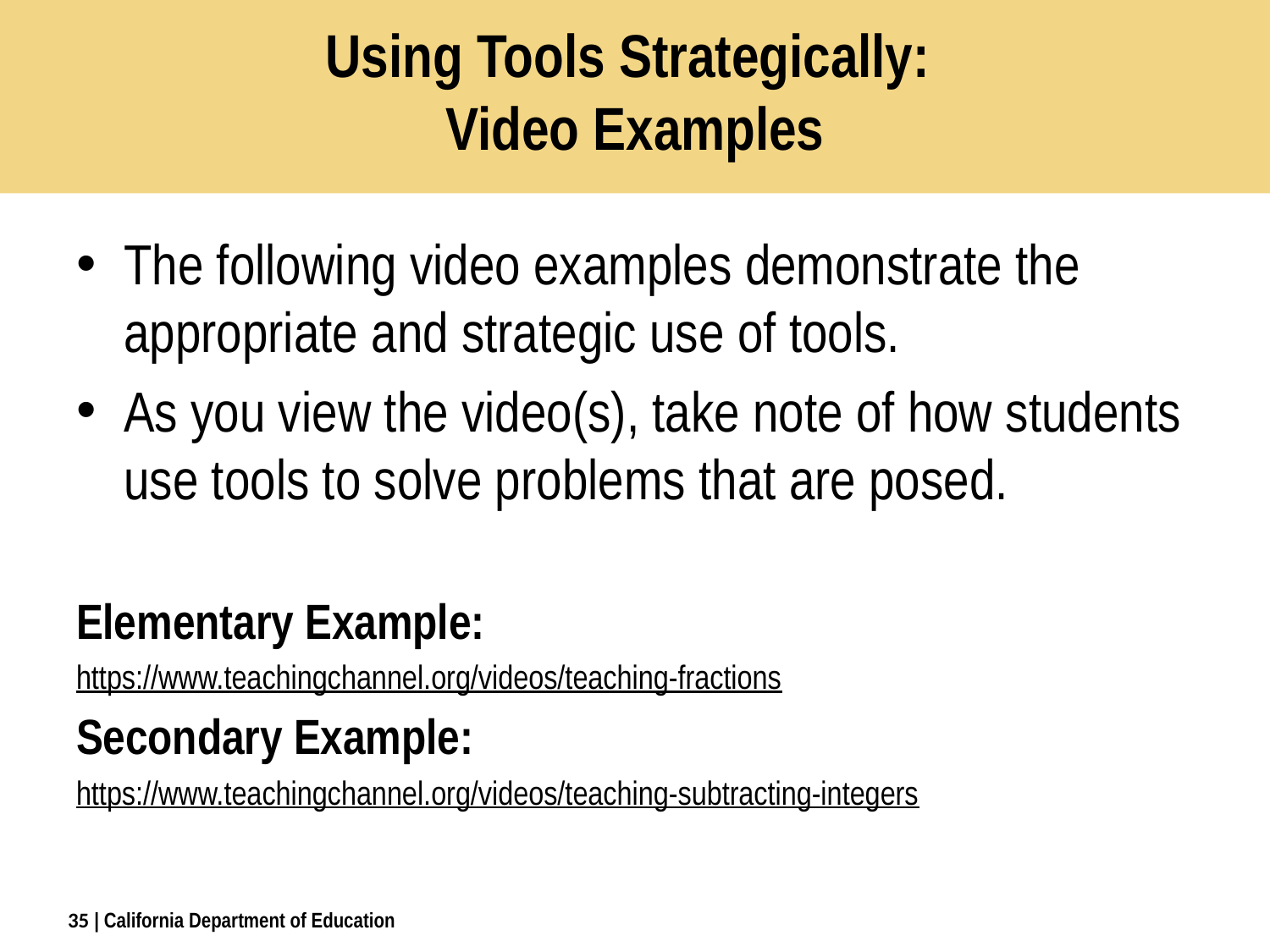

# Using Tools Strategically: Video Examples
The following video examples demonstrate the appropriate and strategic use of tools.
As you view the video(s), take note of how students use tools to solve problems that are posed.

Elementary Example:
https://www.teachingchannel.org/videos/teaching-fractions
Secondary Example:
https://www.teachingchannel.org/videos/teaching-subtracting-integers

35
| California Department of Education